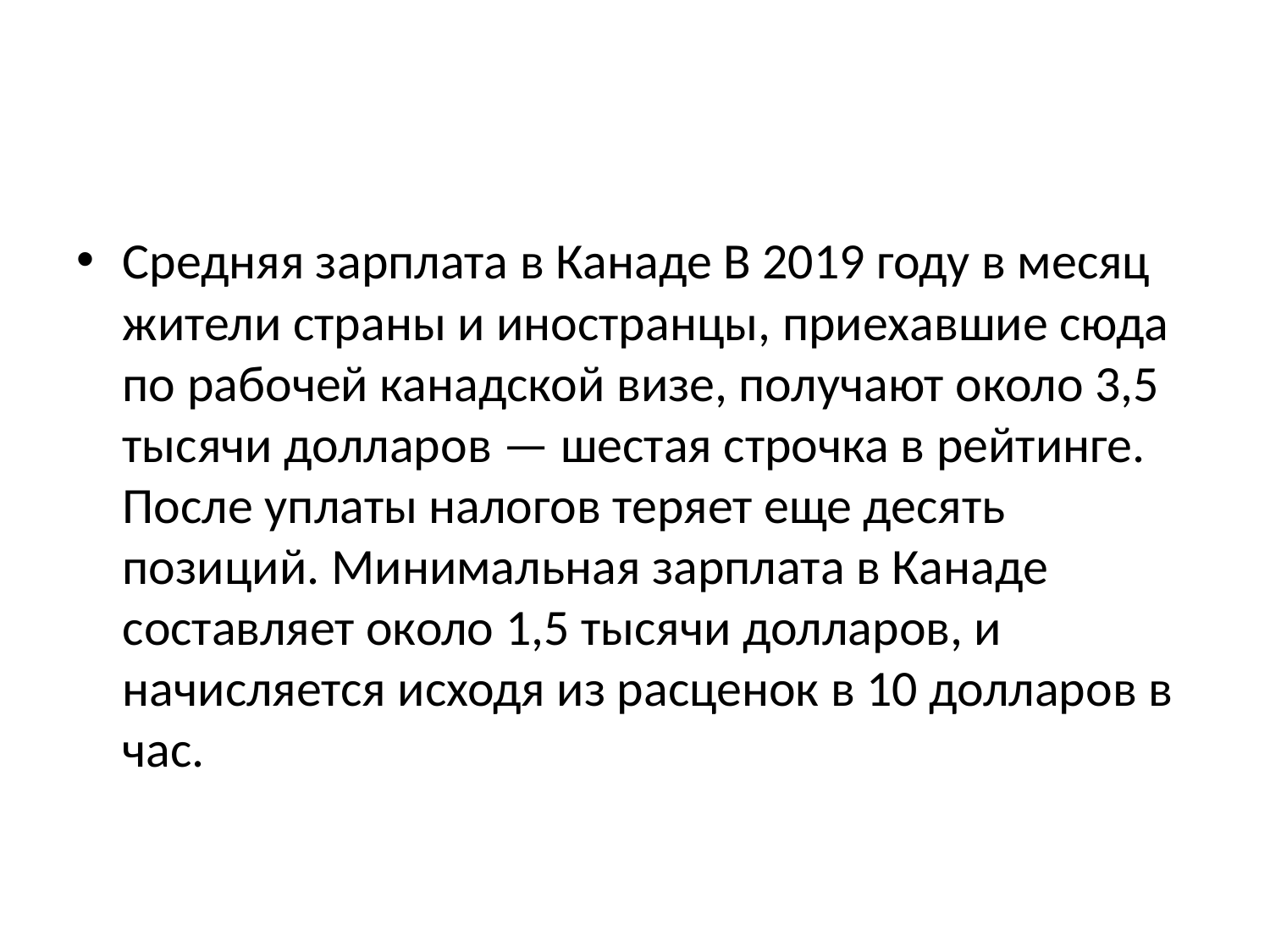

#
Средняя зарплата в Канаде В 2019 году в месяц жители страны и иностранцы, приехавшие сюда по рабочей канадской визе, получают около 3,5 тысячи долларов — шестая строчка в рейтинге. После уплаты налогов теряет еще десять позиций. Минимальная зарплата в Канаде составляет около 1,5 тысячи долларов, и начисляется исходя из расценок в 10 долларов в час.